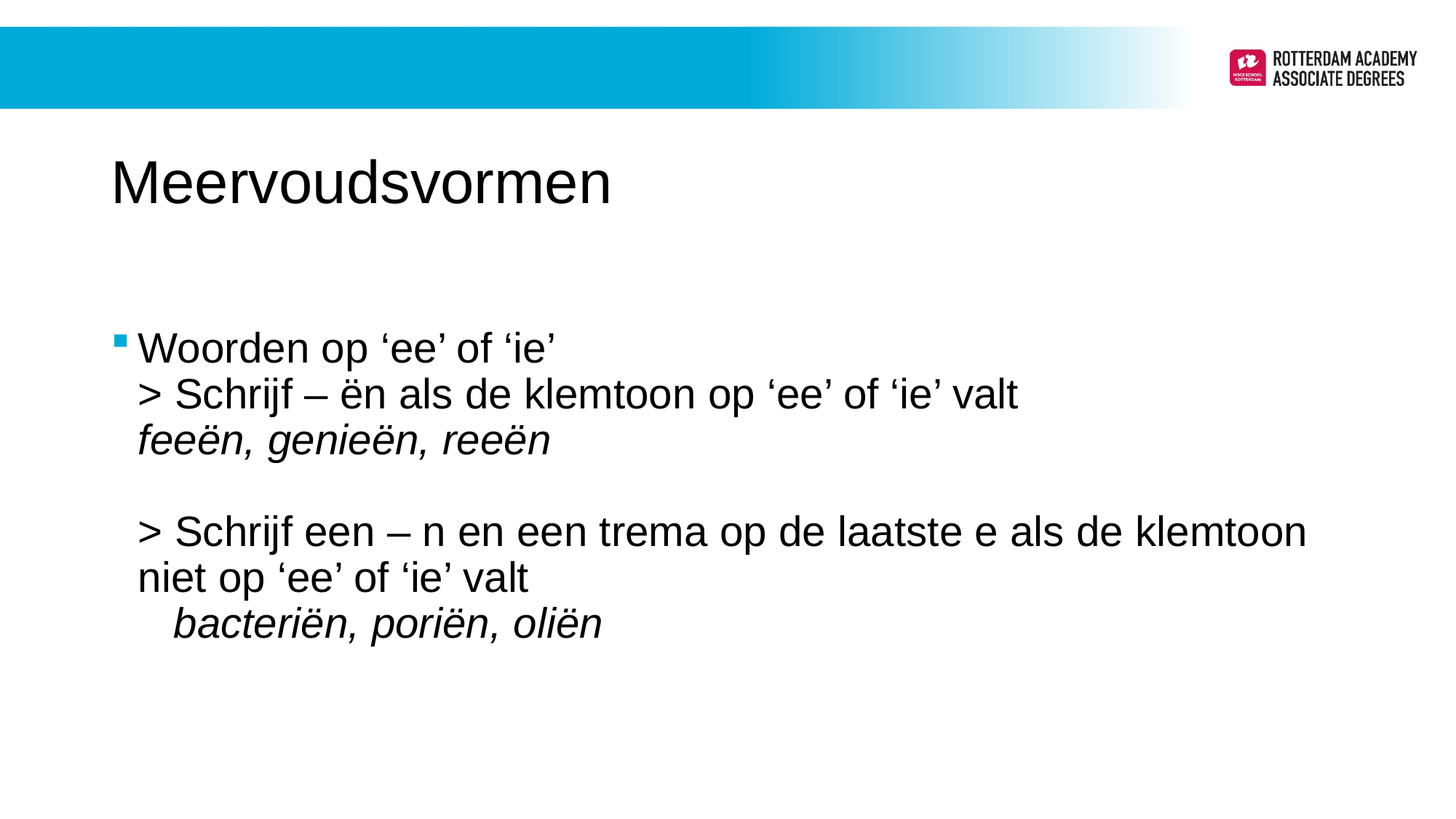

# Meervoudsvormen
Woorden op ‘ee’ of ‘ie’
> Schrijf – ën als de klemtoon op ‘ee’ of ‘ie’ valt
feeën, genieën, reeën
> Schrijf een – n en een trema op de laatste e als de klemtoon niet op ‘ee’ of ‘ie’ valt
   bacteriën, poriën, oliën